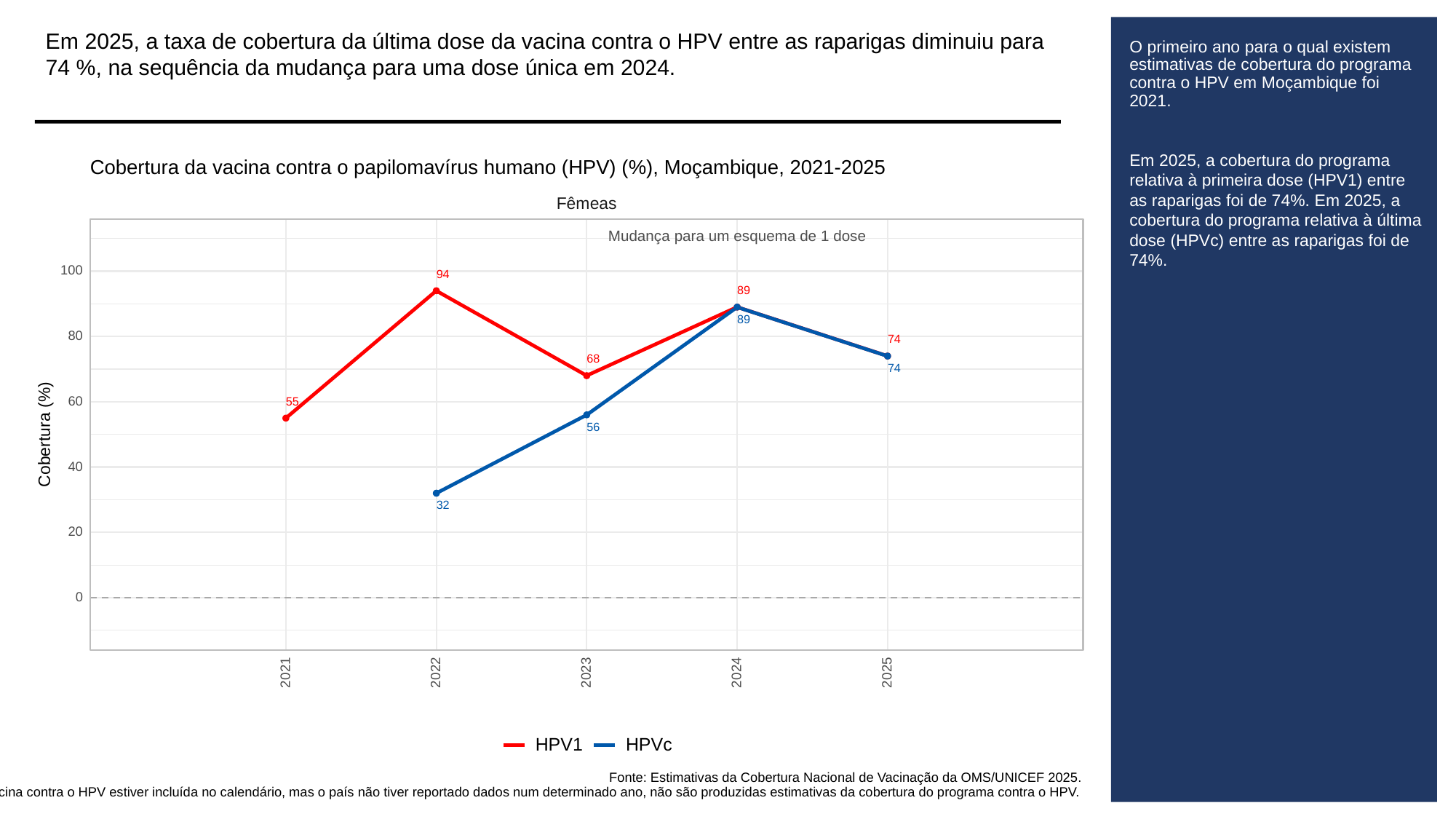

Em 2025, a taxa de cobertura da última dose da vacina contra o HPV entre as raparigas diminuiu para 74 %, na sequência da mudança para uma dose única em 2024.
# O primeiro ano para o qual existem estimativas de cobertura do programa contra o HPV em Moçambique foi 2021.

Em 2025, a cobertura do programa relativa à primeira dose (HPV1) entre as raparigas foi de 74%. Em 2025, a cobertura do programa relativa à última dose (HPVc) entre as raparigas foi de 74%.

Cobertura da vacina contra o papilomavírus humano (HPV) (%), Moçambique, 2021-2025
Fêmeas

Mudança para um esquema de 1 dose

100
94

89

89
80
74

68
74

60
55

56
Cobertura (%)

40

32
20

0

2023
2021
2022
2024
2025
HPVc
HPV1

Fonte: Estimativas da Cobertura Nacional de Vacinação da OMS/UNICEF 2025.
Para alguns países, se a vacina contra o HPV estiver incluída no calendário, mas o país não tiver reportado dados num determinado ano, não são produzidas estimativas da cobertura do programa contra o HPV.